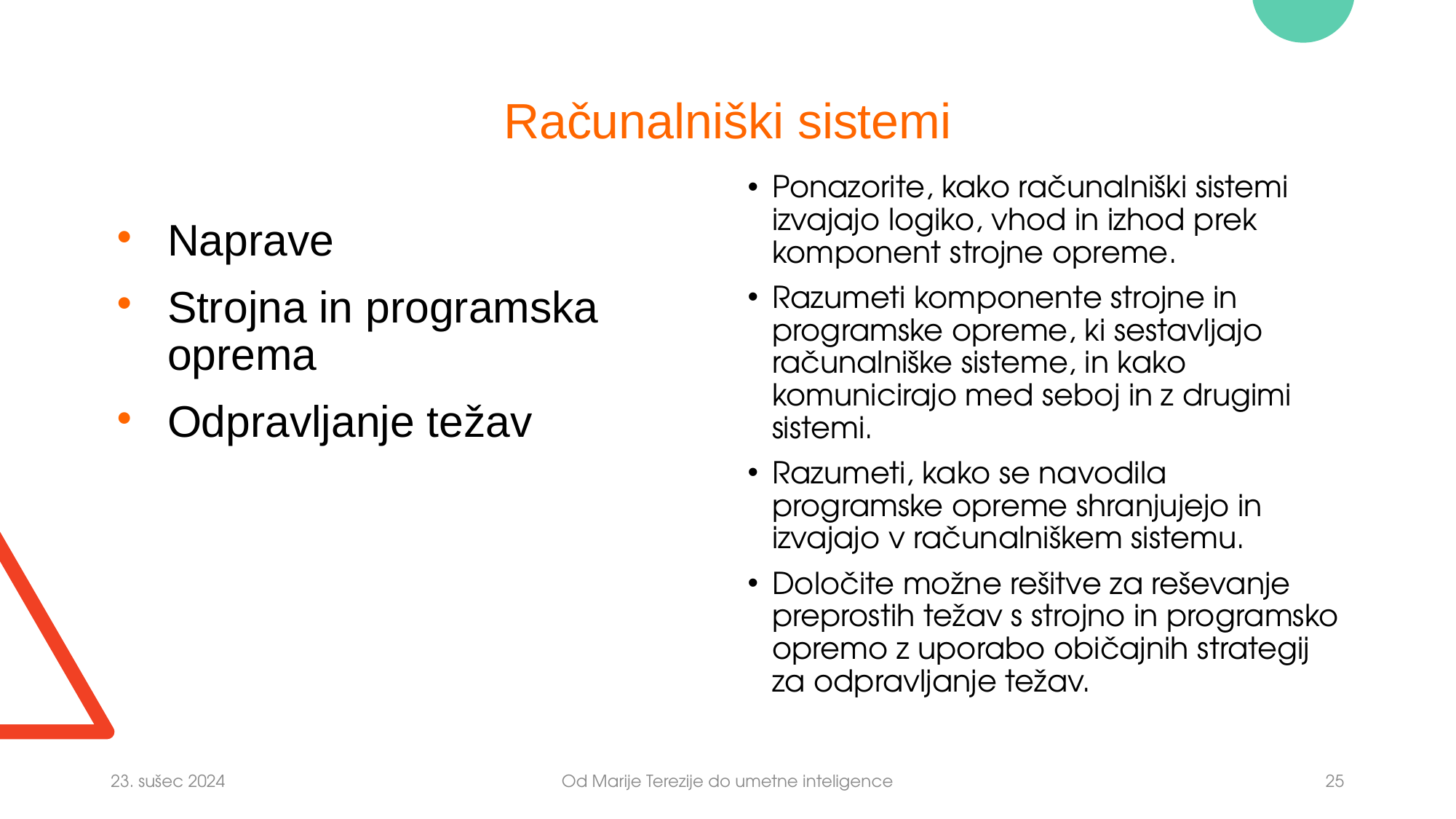

# Računalniški sistemi
Ponazorite, kako računalniški sistemi izvajajo logiko, vhod in izhod prek komponent strojne opreme.
Razumeti komponente strojne in programske opreme, ki sestavljajo računalniške sisteme, in kako komunicirajo med seboj in z drugimi sistemi.
Razumeti, kako se navodila programske opreme shranjujejo in izvajajo v računalniškem sistemu.
Določite možne rešitve za reševanje preprostih težav s strojno in programsko opremo z uporabo običajnih strategij za odpravljanje težav.
Naprave
Strojna in programska oprema
Odpravljanje težav
23. sušec 2024
Od Marije Terezije do umetne inteligence
25